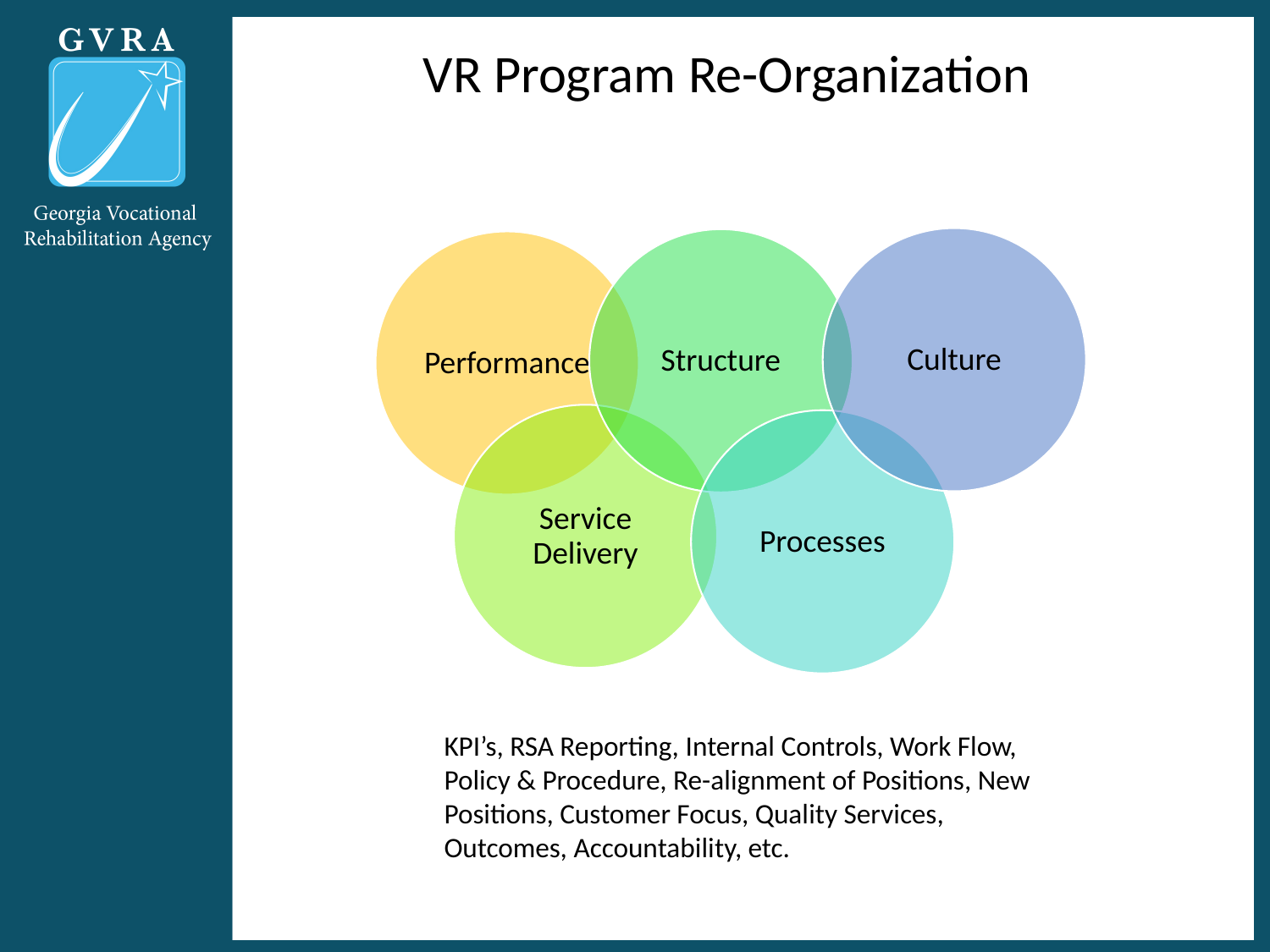

VR Program Re-Organization
Performance
Service Delivery
Structure
Processes
Culture

KPI’s, RSA Reporting, Internal Controls, Work Flow, Policy & Procedure, Re-alignment of Positions, New Positions, Customer Focus, Quality Services, Outcomes, Accountability, etc.